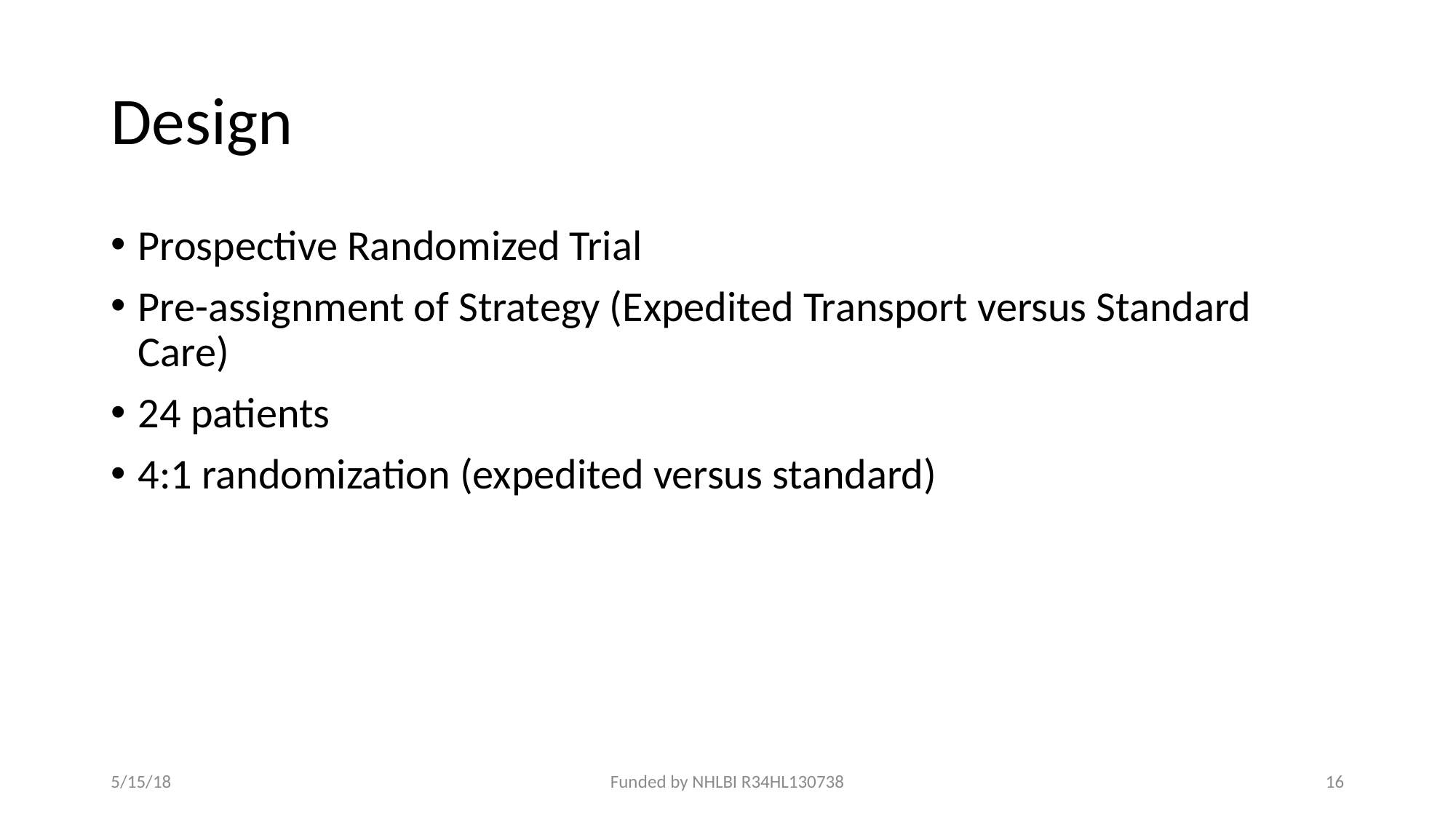

# Design
Prospective Randomized Trial
Pre-assignment of Strategy (Expedited Transport versus Standard Care)
24 patients
4:1 randomization (expedited versus standard)

5/15/18
Funded by NHLBI R34HL130738
16